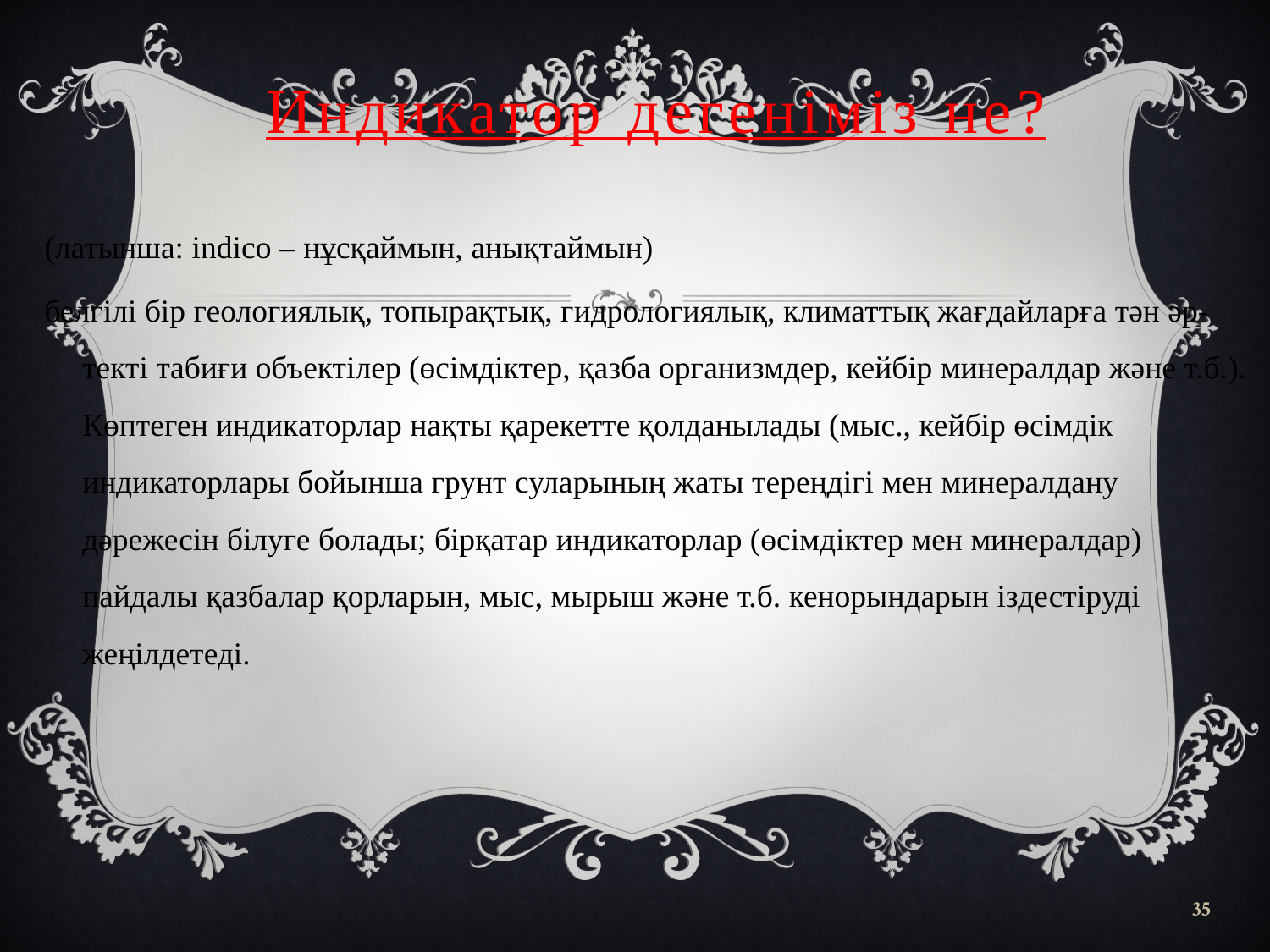

Индикатор дегеніміз не?
(латынша: indico – нұсқаймын, анықтаймын)
белгілі бір геологиялық, топырақтық, гидрологиялық, климаттық жағдайларға тән әр-текті табиғи объектілер (өсімдіктер, қазба организмдер, кейбір минералдар және т.б.). Көптеген индикаторлар нақты қарекетте қолданылады (мыс., кейбір өсімдік индикаторлары бойынша грунт суларының жаты тереңдігі мен минералдану дәрежесін білуге болады; бірқатар индикаторлар (өсімдіктер мен минералдар) пайдалы қазбалар қорларын, мыс, мырыш және т.б. кенорындарын іздестіруді жеңілдетеді.
35